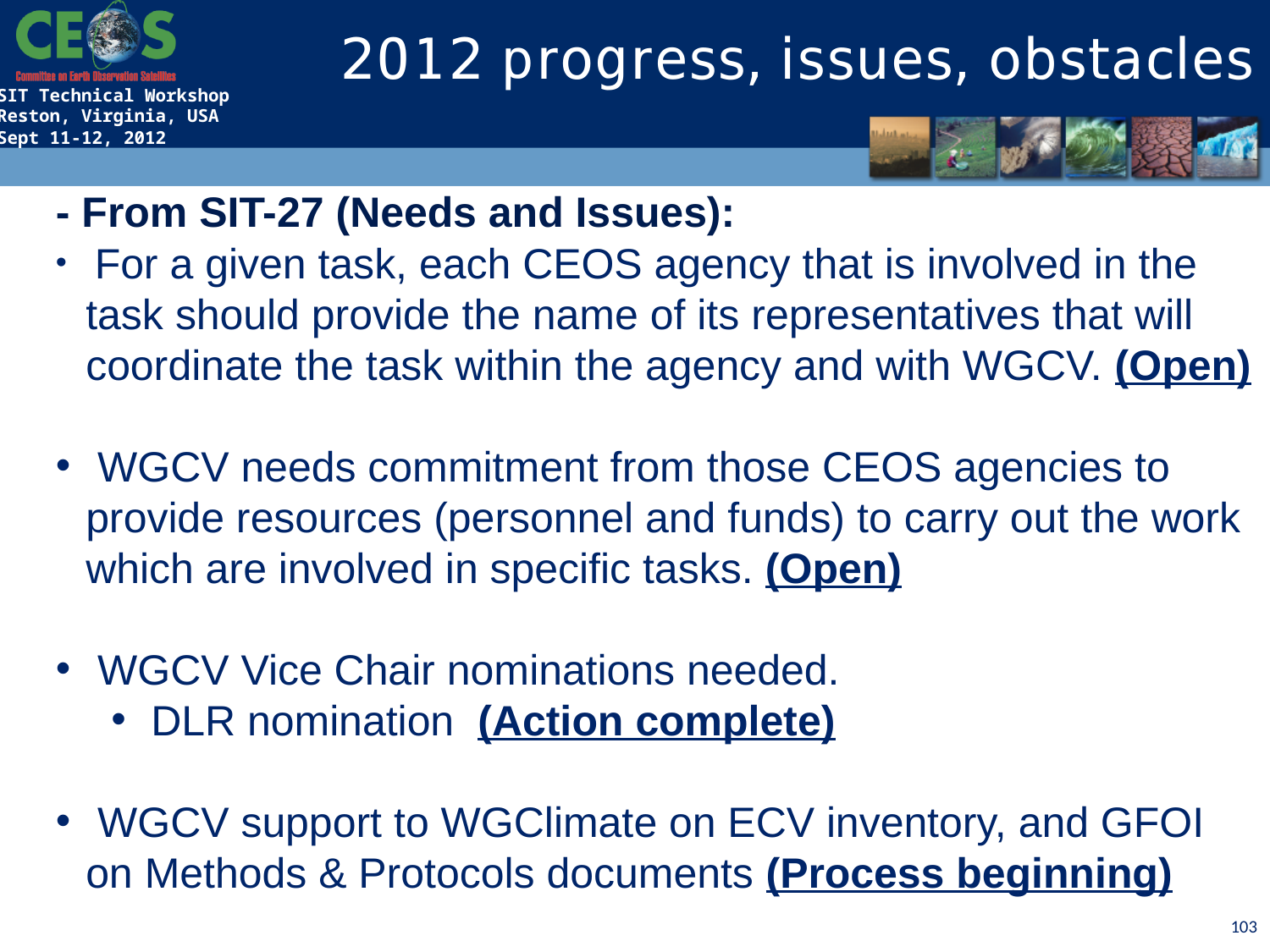

2012 progress, issues, obstacles
- From SIT-27 (Needs and Issues):
 For a given task, each CEOS agency that is involved in the task should provide the name of its representatives that will coordinate the task within the agency and with WGCV. (Open)

 WGCV needs commitment from those CEOS agencies to provide resources (personnel and funds) to carry out the work which are involved in specific tasks. (Open)

 WGCV Vice Chair nominations needed.
DLR nomination  (Action complete)

 WGCV support to WGClimate on ECV inventory, and GFOI on Methods & Protocols documents (Process beginning)
103